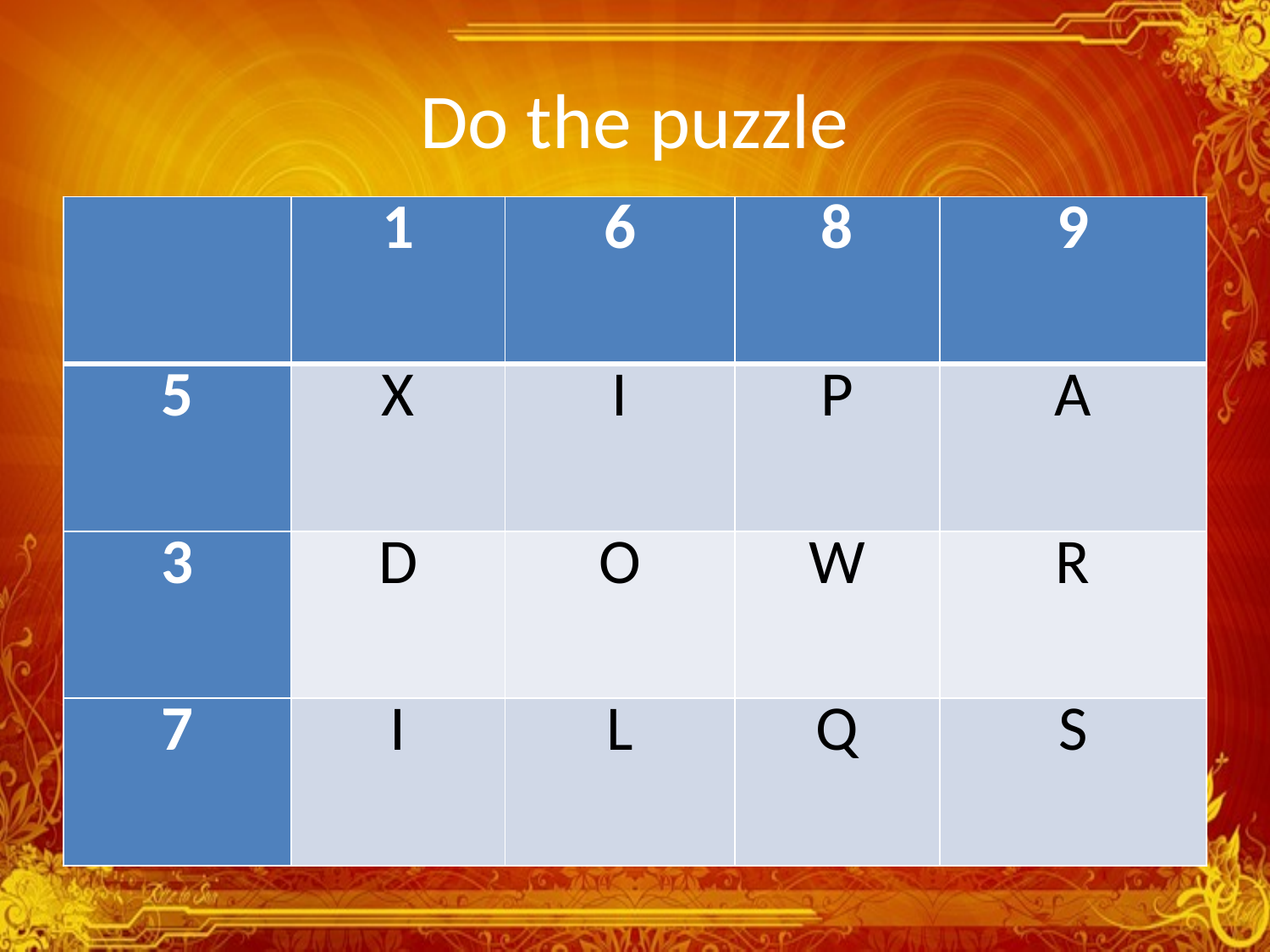

# Do the puzzle
|  | 1 | 6 | 8 | 9 |
| --- | --- | --- | --- | --- |
| 5 | X | I | P | A |
| 3 | D | O | W | R |
| 7 | I | L | Q | S |